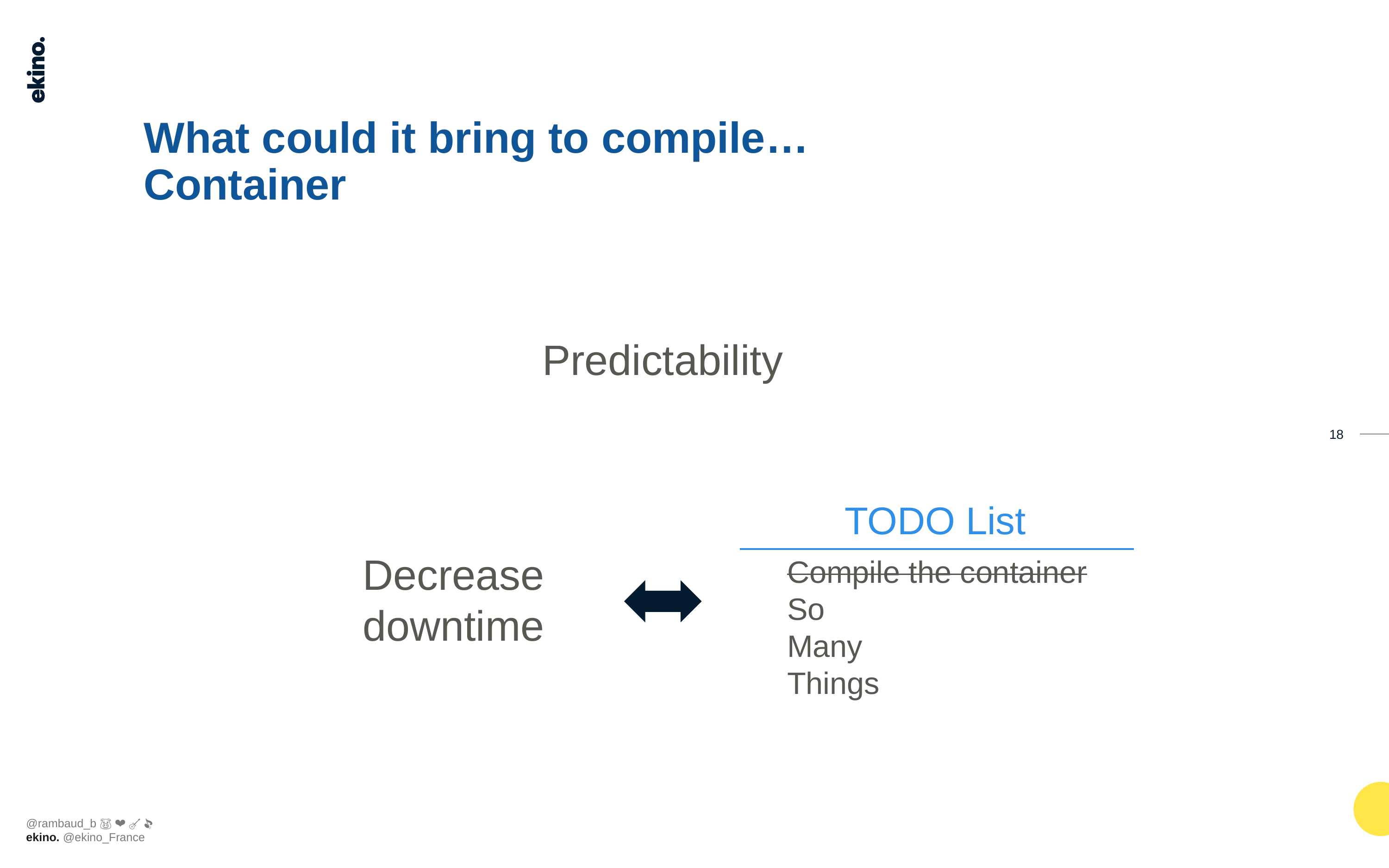

# What could it bring to compile… Container
Predictability
18
TODO List
Compile the container
So
Many
Things
Decrease
downtime

@rambaud_b 🐷 ❤️ 🎸 🎵
ekino. @ekino_France